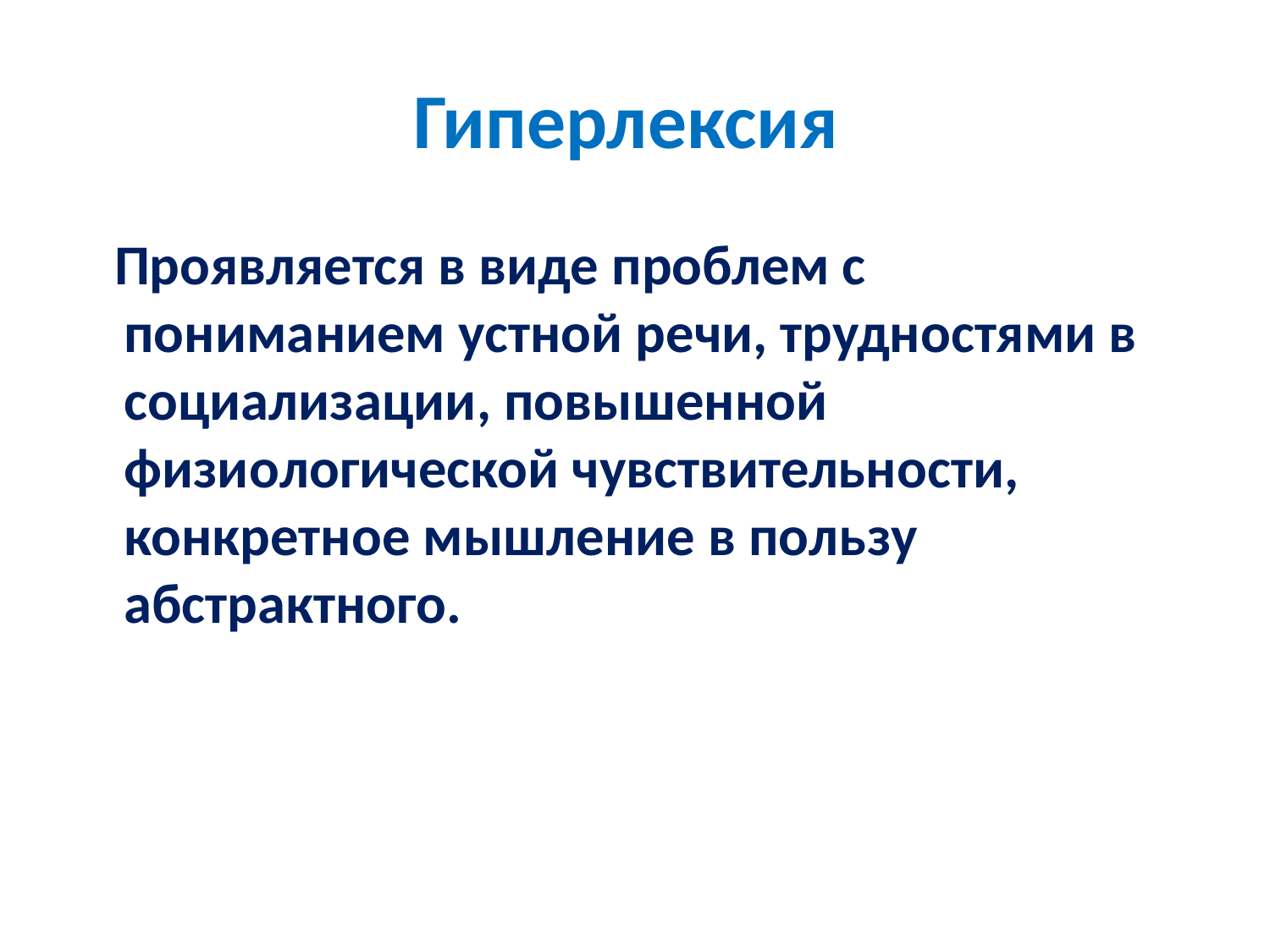

# Гиперлексия
   Проявляется в виде проблем с пониманием устной речи, трудностями в социализации, повышенной физиологической чувствительности, конкретное мышление в пользу абстрактного.